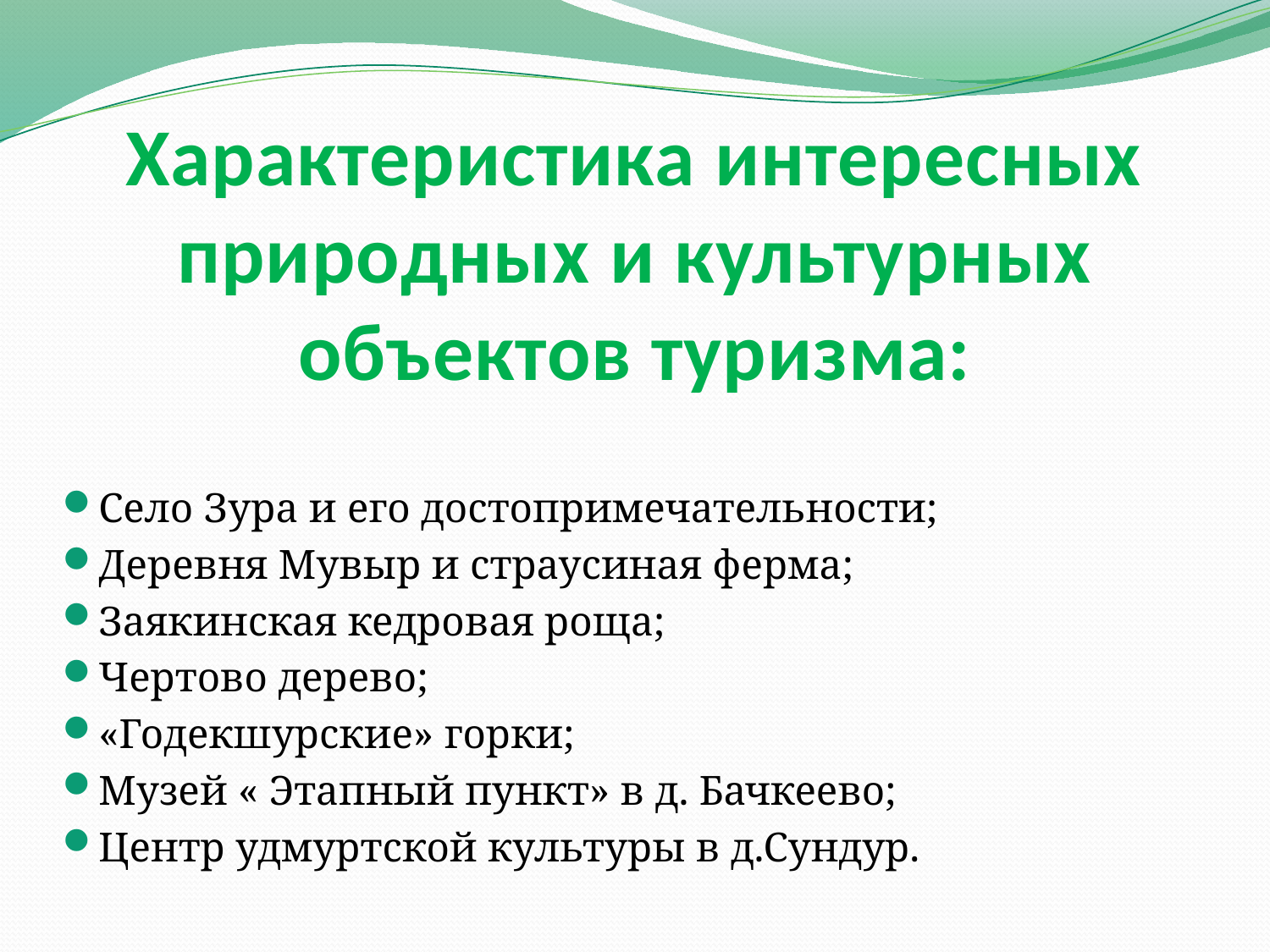

# Характеристика интересных природных и культурных объектов туризма:
Село Зура и его достопримечательности;
Деревня Мувыр и страусиная ферма;
Заякинская кедровая роща;
Чертово дерево;
«Годекшурские» горки;
Музей « Этапный пункт» в д. Бачкеево;
Центр удмуртской культуры в д.Сундур.